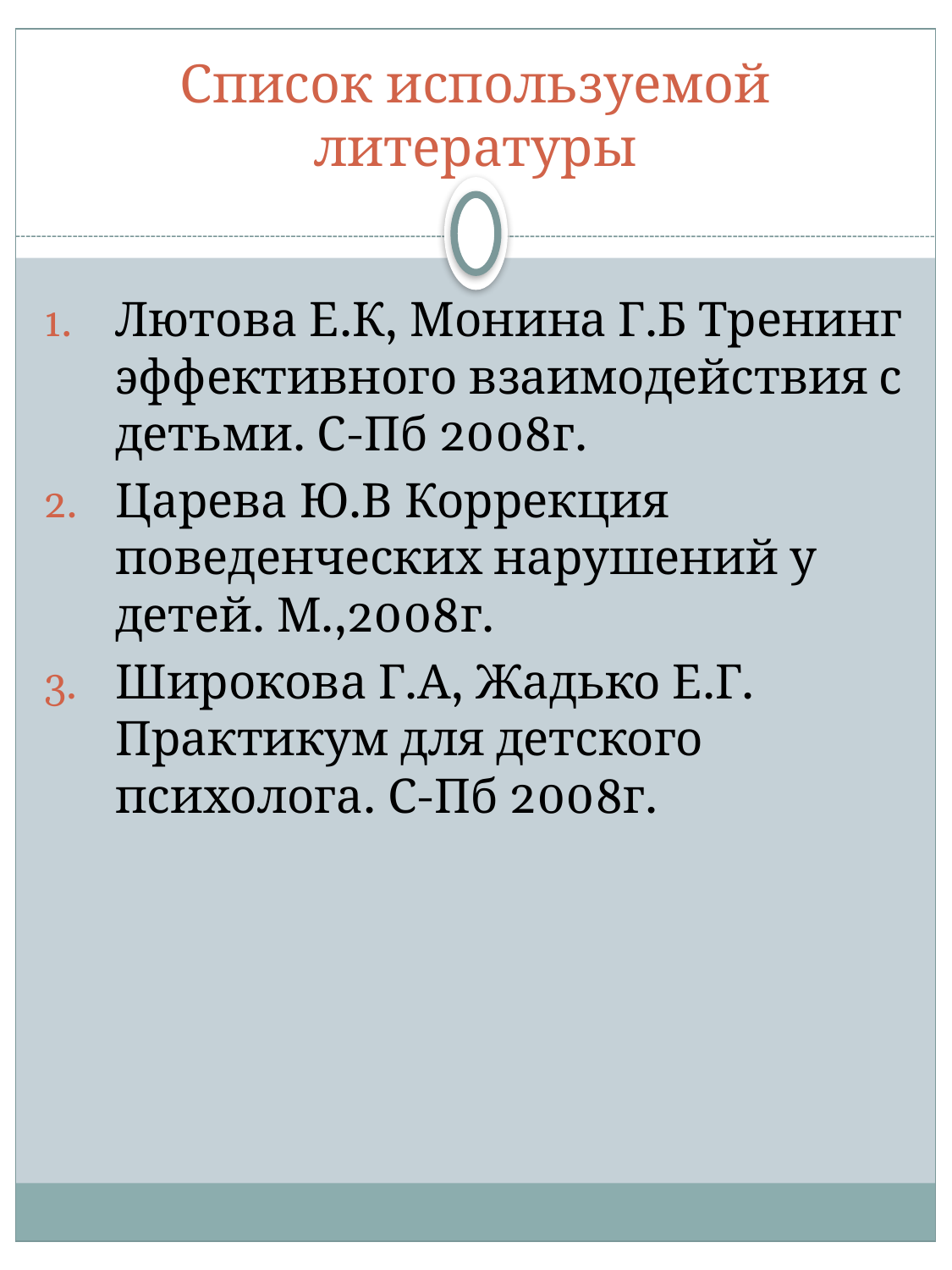

# Список используемой литературы
Лютова Е.К, Монина Г.Б Тренинг эффективного взаимодействия с детьми. С-Пб 2008г.
Царева Ю.В Коррекция поведенческих нарушений у детей. М.,2008г.
Широкова Г.А, Жадько Е.Г. Практикум для детского психолога. С-Пб 2008г.